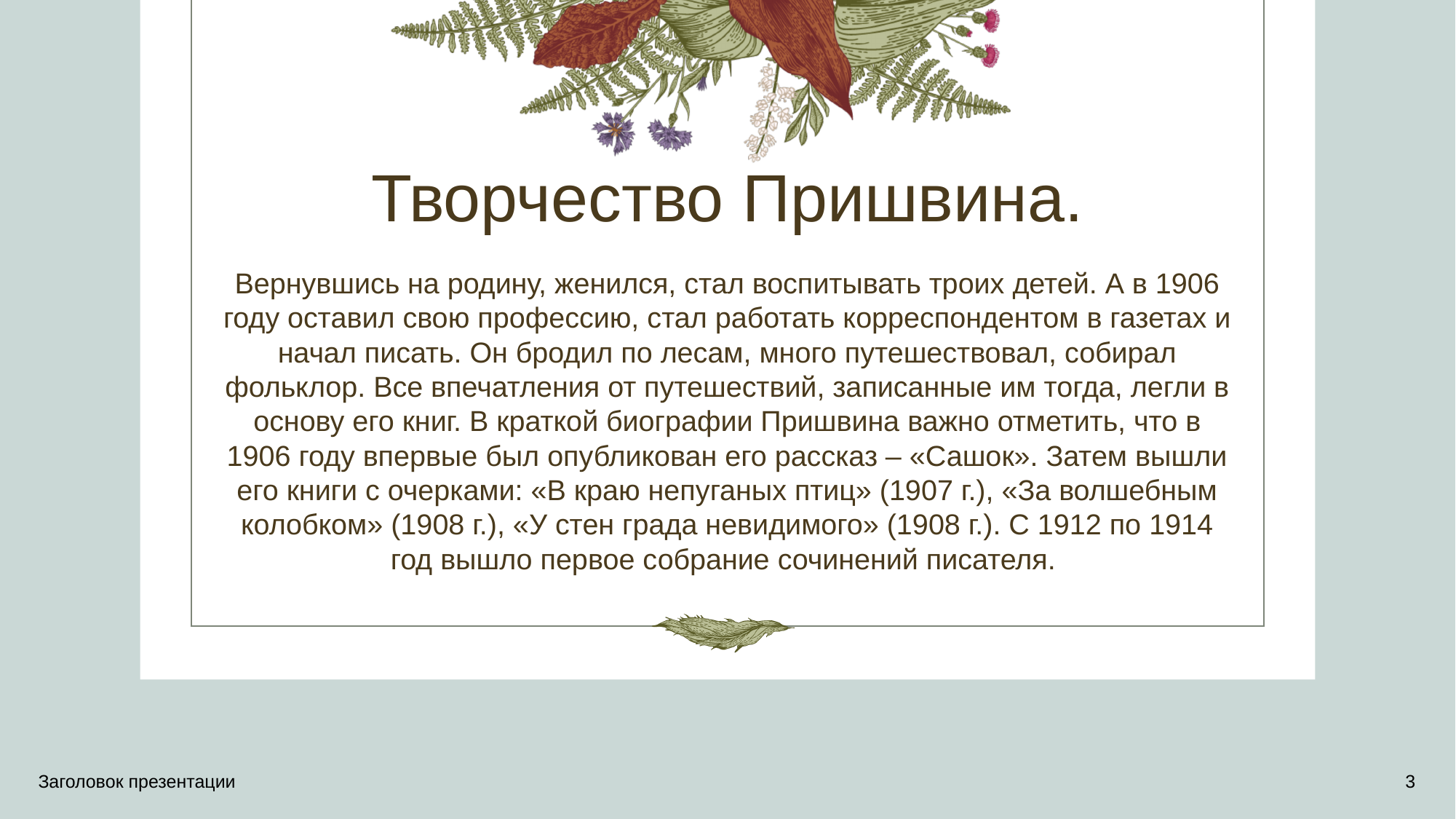

# Творчество Пришвина.
Вернувшись на родину, женился, стал воспитывать троих детей. А в 1906 году оставил свою профессию, стал работать корреспондентом в газетах и начал писать. Он бродил по лесам, много путешествовал, собирал фольклор. Все впечатления от путешествий, записанные им тогда, легли в основу его книг. В краткой биографии Пришвина важно отметить, что в 1906 году впервые был опубликован его рассказ – «Сашок». Затем вышли его книги с очерками: «В краю непуганых птиц» (1907 г.), «За волшебным колобком» (1908 г.), «У стен града невидимого» (1908 г.). С 1912 по 1914 год вышло первое собрание сочинений писателя.
Заголовок презентации
3